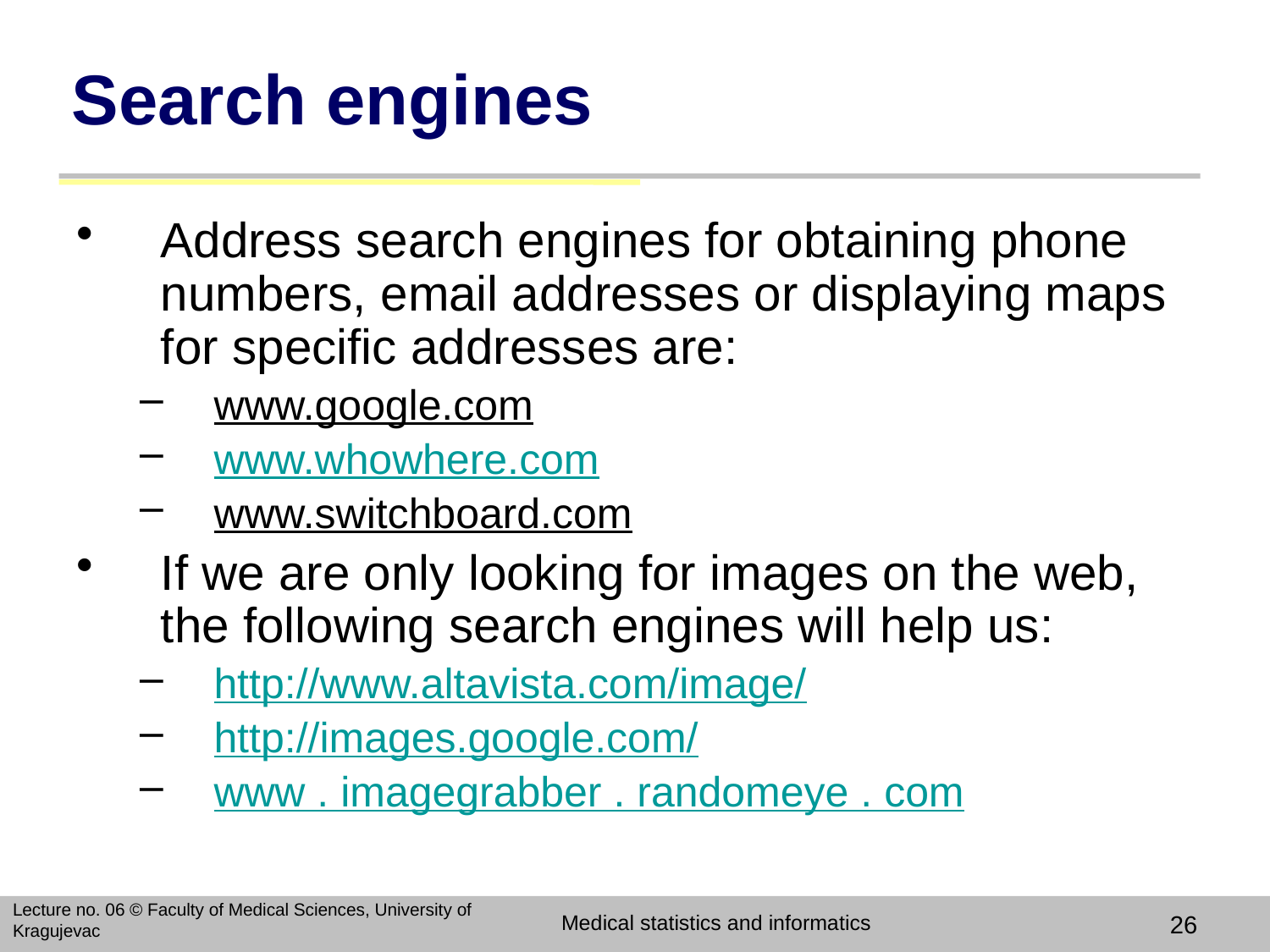

# Search engines
Address search engines for obtaining phone numbers, email addresses or displaying maps for specific addresses are:
www.google.com
www.whowhere.com
www.switchboard.com
If we are only looking for images on the web, the following search engines will help us:
http://www.altavista.com/image/
http://images.google.com/
www . imagegrabber . randomeye . com
Lecture no. 06 © Faculty of Medical Sciences, University of Kragujevac
Medical statistics and informatics
26